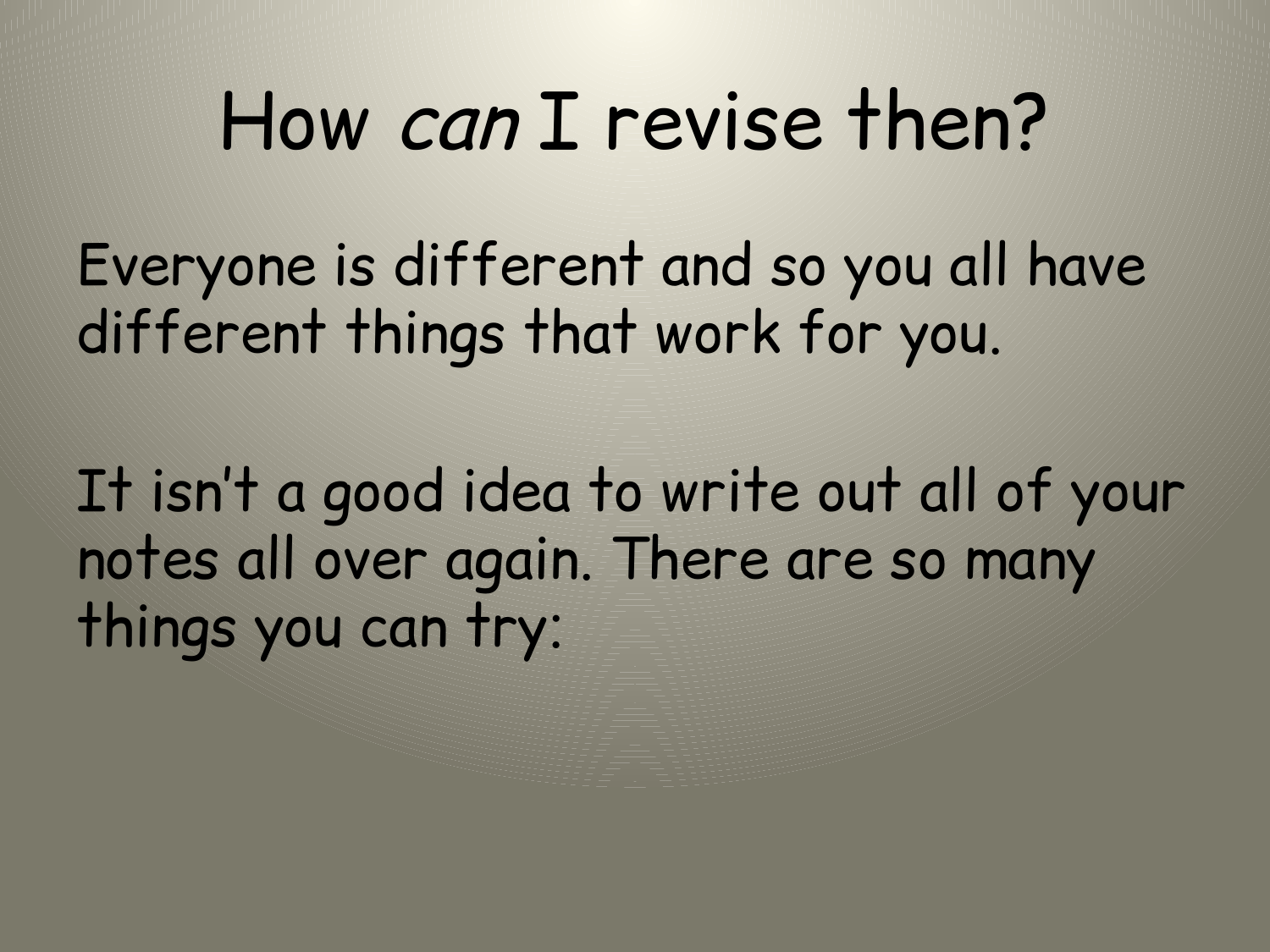

# How can I revise then?
Everyone is different and so you all have different things that work for you.

It isn’t a good idea to write out all of your notes all over again. There are so many things you can try: